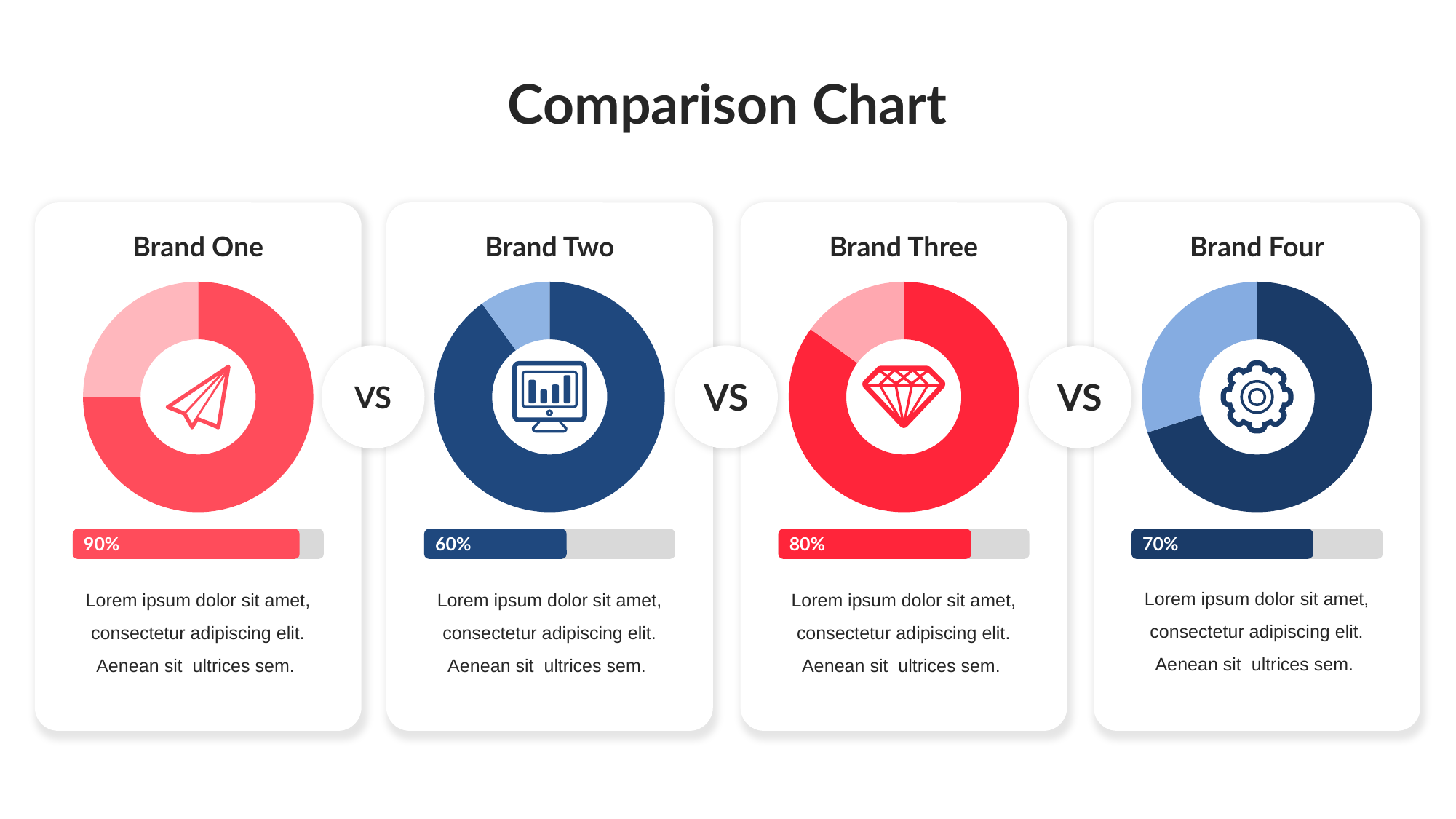

# Comparison Chart

Brand One
Brand Two
Brand Three
Brand Four

### Chart

| Category | Sales |
|---|---|
| 1st Qtr | 75.0 |
| 2nd Qtr | 25.0 |

### Chart

| Category | Sales |
|---|---|
| 1st Qtr | 90.0 |
| 2nd Qtr | 10.0 |

### Chart

| Category | Sales |
|---|---|
| 1st Qtr | 85.0 |
| 2nd Qtr | 15.0 |

### Chart

| Category | Sales |
|---|---|
| 1st Qtr | 70.0 |
| 2nd Qtr | 30.0 |

VS
VS
VS
90%
60%
80%
70%

Lorem ipsum dolor sit amet, consectetur adipiscing elit. Aenean sit  ultrices sem.
Lorem ipsum dolor sit amet, consectetur adipiscing elit. Aenean sit  ultrices sem.
Lorem ipsum dolor sit amet, consectetur adipiscing elit. Aenean sit  ultrices sem.
Lorem ipsum dolor sit amet, consectetur adipiscing elit. Aenean sit  ultrices sem.